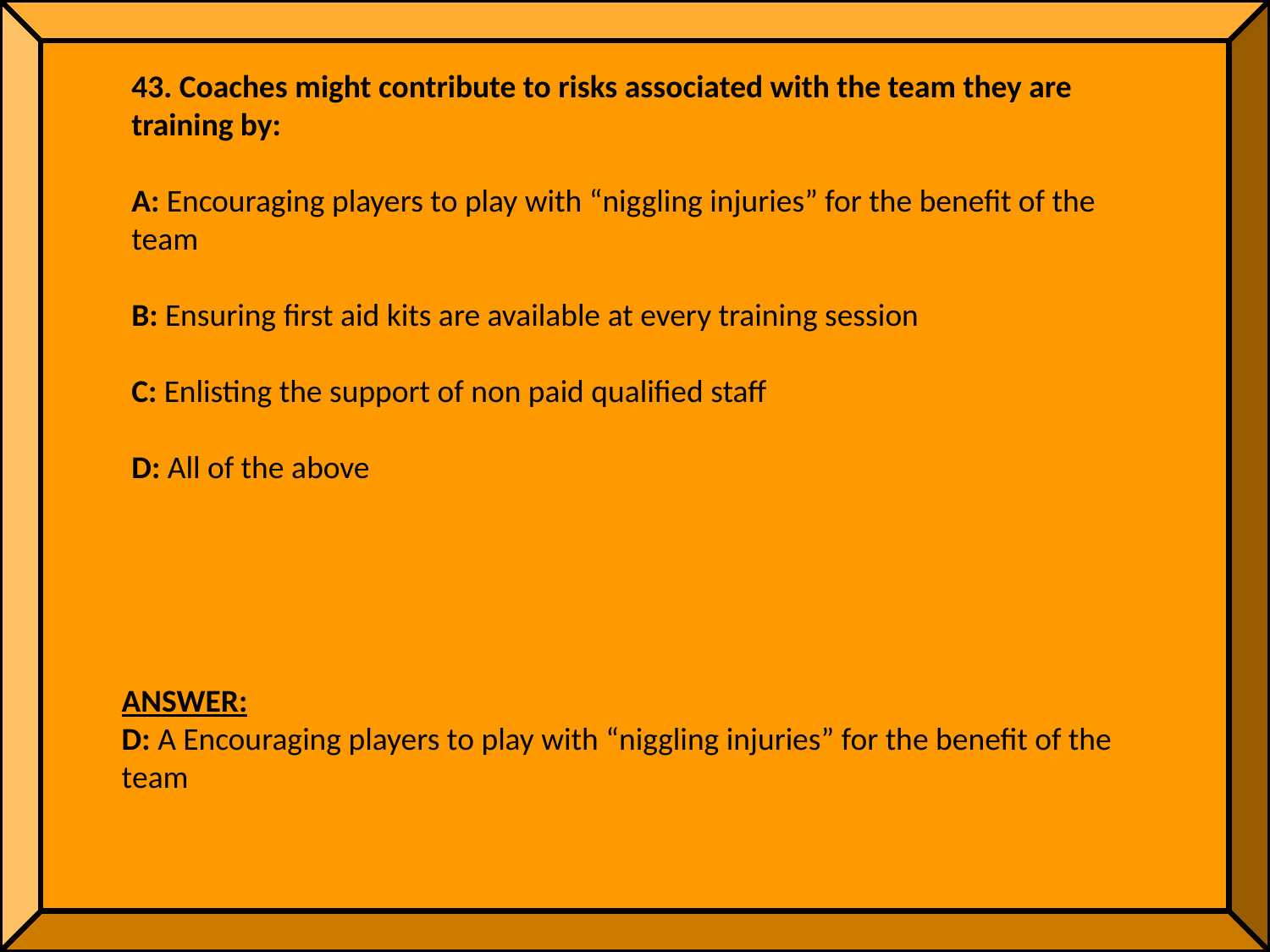

43. Coaches might contribute to risks associated with the team they are training by:

A: Encouraging players to play with “niggling injuries” for the benefit of the team

B: Ensuring first aid kits are available at every training session

C: Enlisting the support of non paid qualified staff

D: All of the above

ANSWER:
D: A Encouraging players to play with “niggling injuries” for the benefit of the team